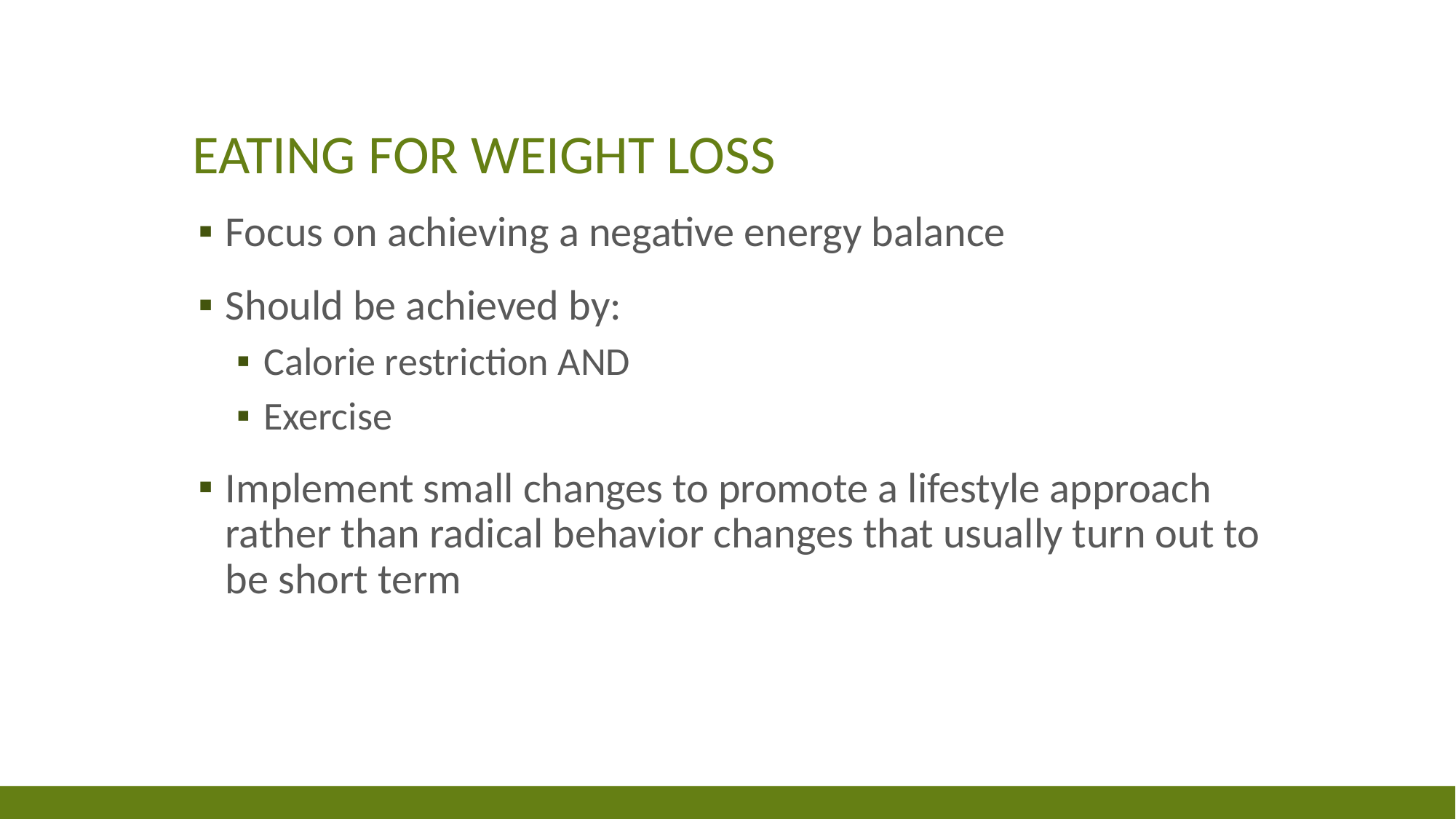

# Eating for weight Loss
Focus on achieving a negative energy balance
Should be achieved by:
Calorie restriction AND
Exercise
Implement small changes to promote a lifestyle approach rather than radical behavior changes that usually turn out to be short term